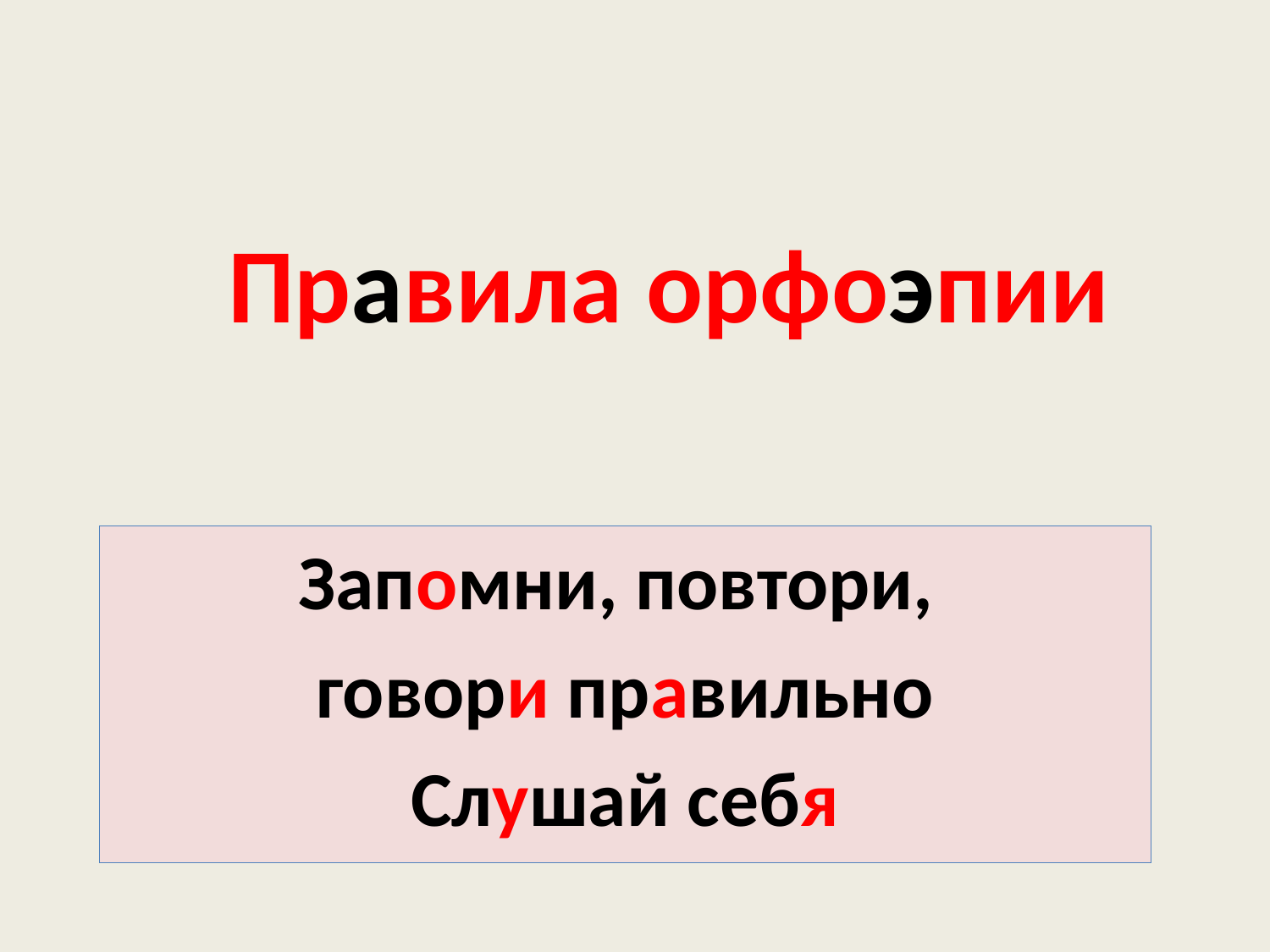

# Правила орфоэпии
Запомни, повтори,
говори правильно
Слушай себя